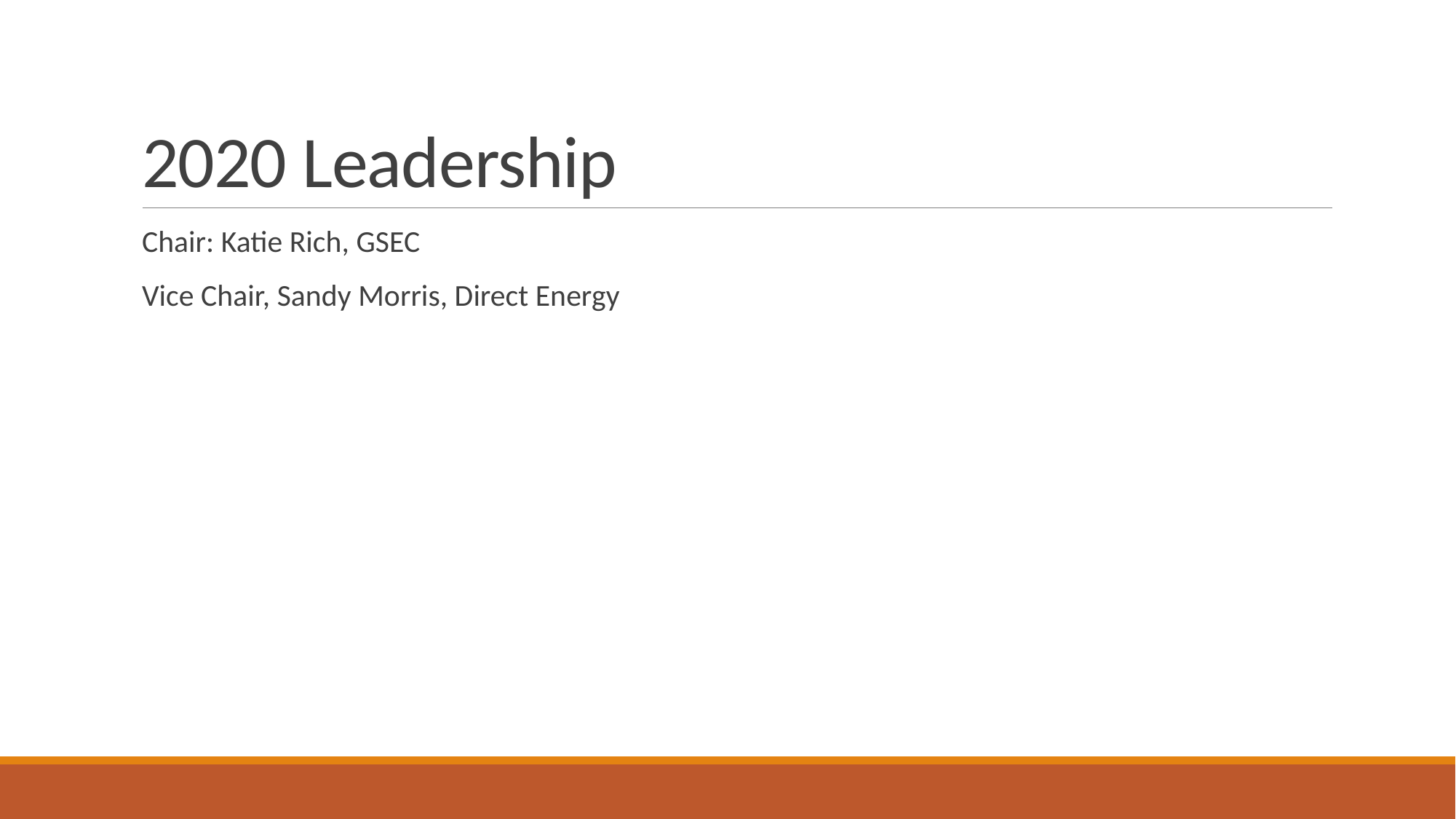

# 2020 Leadership
Chair: Katie Rich, GSEC
Vice Chair, Sandy Morris, Direct Energy